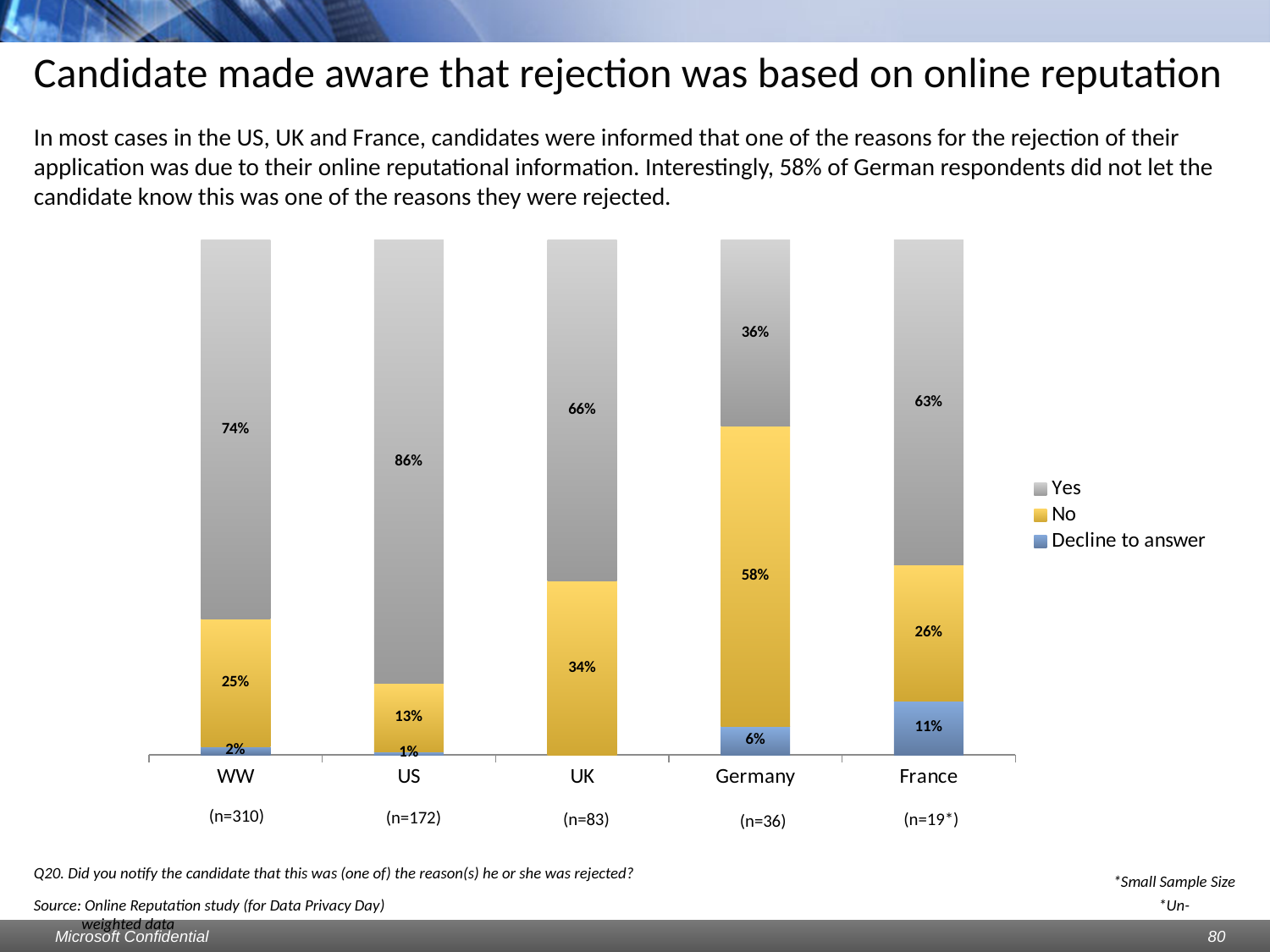

# Candidate made aware that rejection was based on online reputation
In most cases in the US, UK and France, candidates were informed that one of the reasons for the rejection of their application was due to their online reputational information. Interestingly, 58% of German respondents did not let the candidate know this was one of the reasons they were rejected.

### Chart

| Category | Decline to answer | No | Yes |
|---|---|---|---|
| WW | 0.016129032258064523 | 0.24838709677419474 | 0.7354838709677416 |
| US | 0.005813953488372125 | 0.13372093023255816 | 0.8604651162790699 |
| UK | 0.0 | 0.3373493975903635 | 0.6626506024096449 |
| Germany | 0.055555555555555455 | 0.5833333333333334 | 0.36111111111111116 |
| France | 0.10526315789473686 | 0.2631578947368423 | 0.6315789473684241 |
(n=310)
(n=172)
(n=83)
(n=19*)
(n=36)
Q20. Did you notify the candidate that this was (one of) the reason(s) he or she was rejected?
*Small Sample Size
Source: Online Reputation study (for Data Privacy Day) 						                 *Un-weighted data